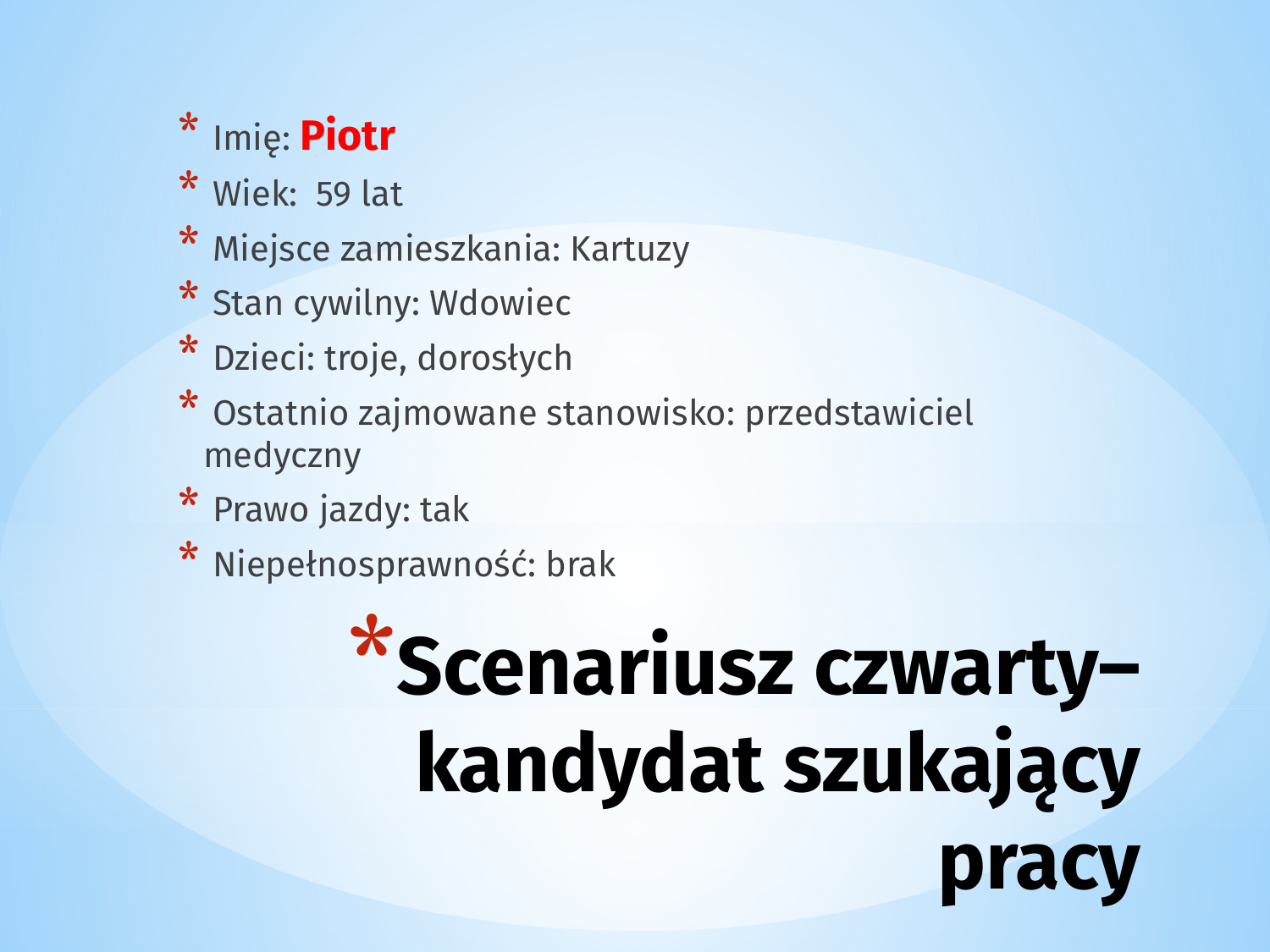

Imię: Piotr
 Wiek:  59 lat
 Miejsce zamieszkania: Kartuzy
 Stan cywilny: Wdowiec
 Dzieci: troje, dorosłych
 Ostatnio zajmowane stanowisko: przedstawiciel medyczny
 Prawo jazdy: tak
 Niepełnosprawność: brak
# Scenariusz czwarty– kandydat szukający pracy